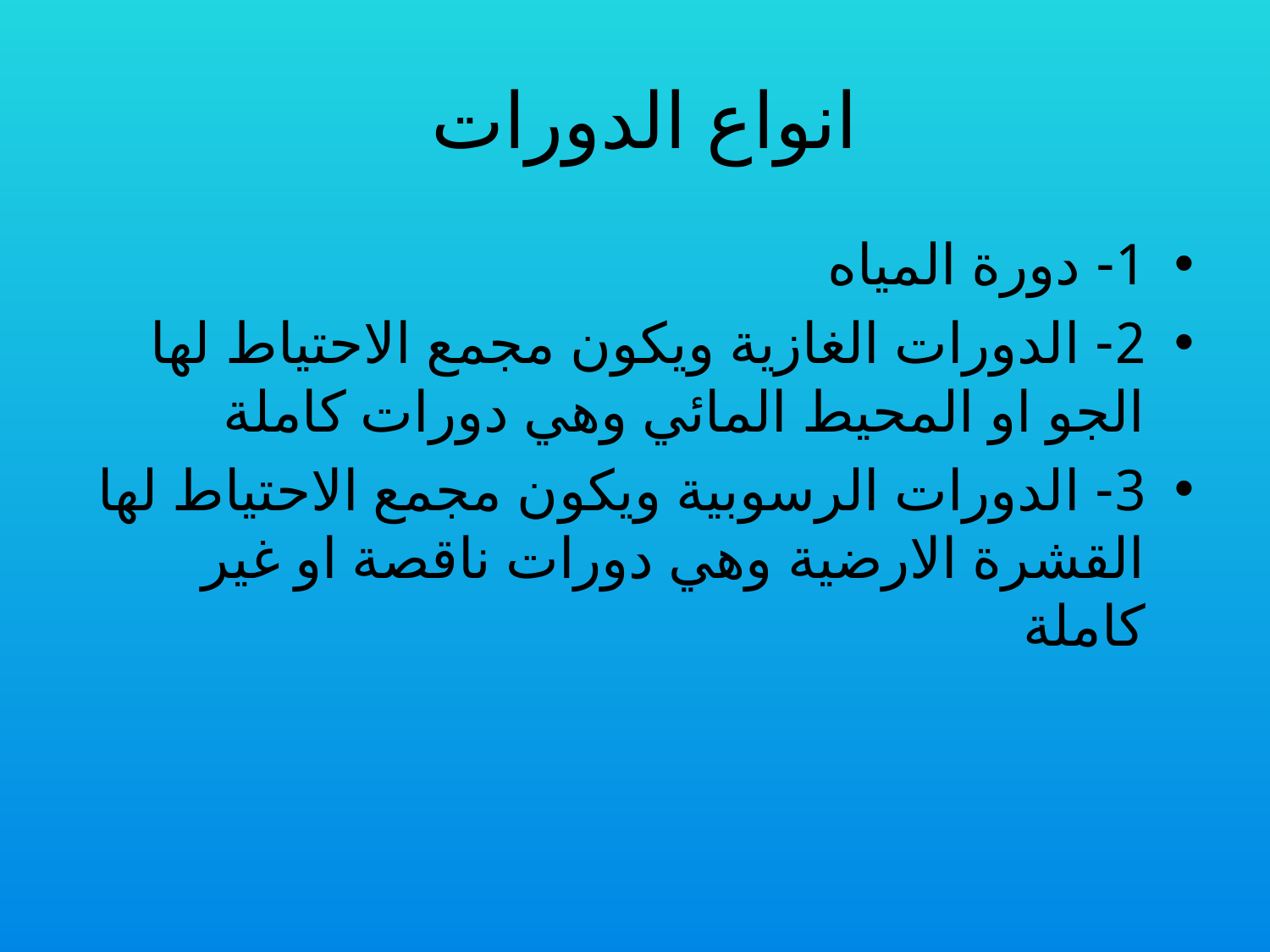

# انواع الدورات
1- دورة المياه
2- الدورات الغازية ويكون مجمع الاحتياط لها الجو او المحيط المائي وهي دورات كاملة
3- الدورات الرسوبية ويكون مجمع الاحتياط لها القشرة الارضية وهي دورات ناقصة او غير كاملة